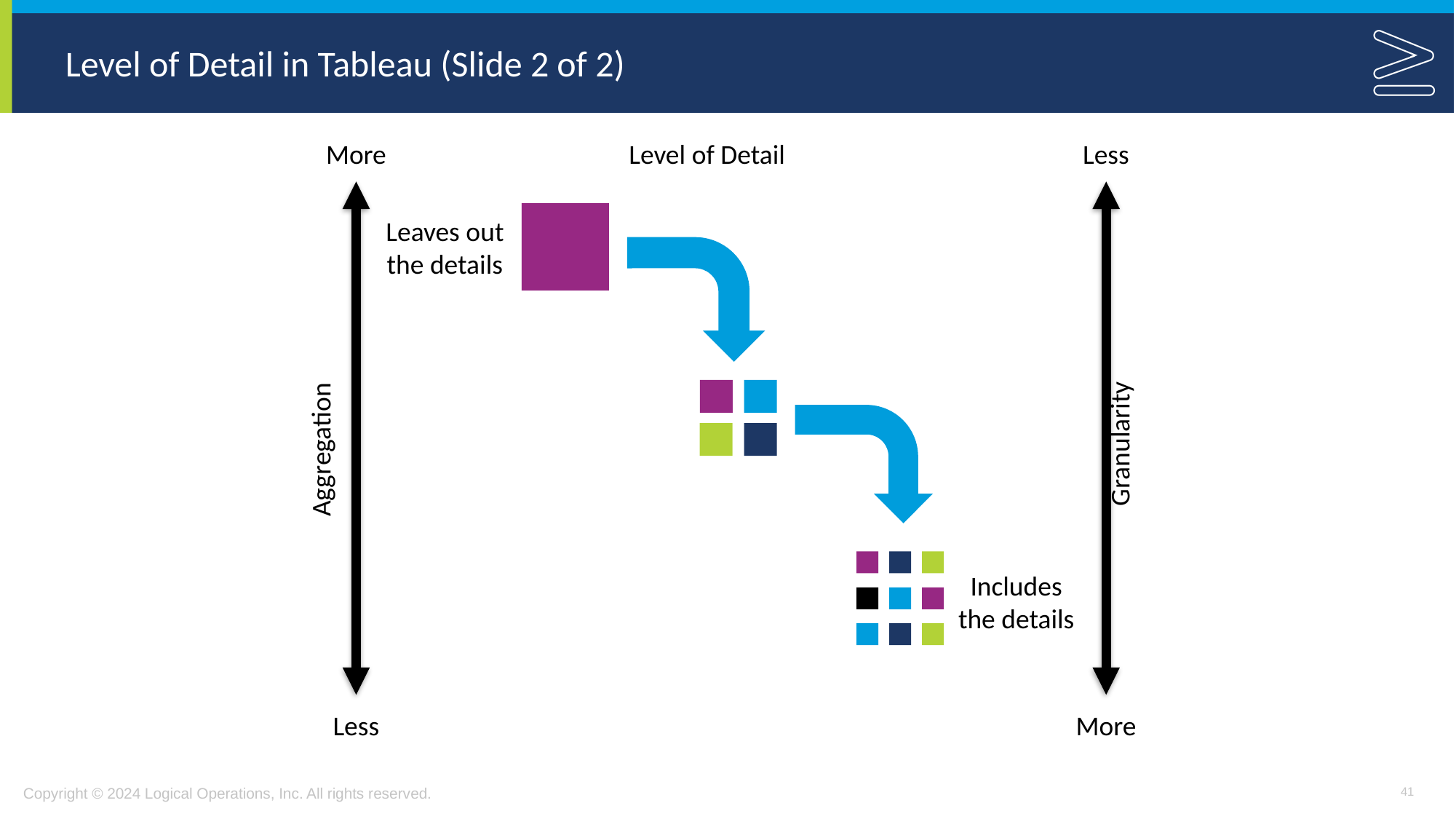

# Level of Detail in Tableau (Slide 2 of 2)
More
Level of Detail
Less

Leaves out the details

Granularity
Aggregation

Includes the details
Less
More
41